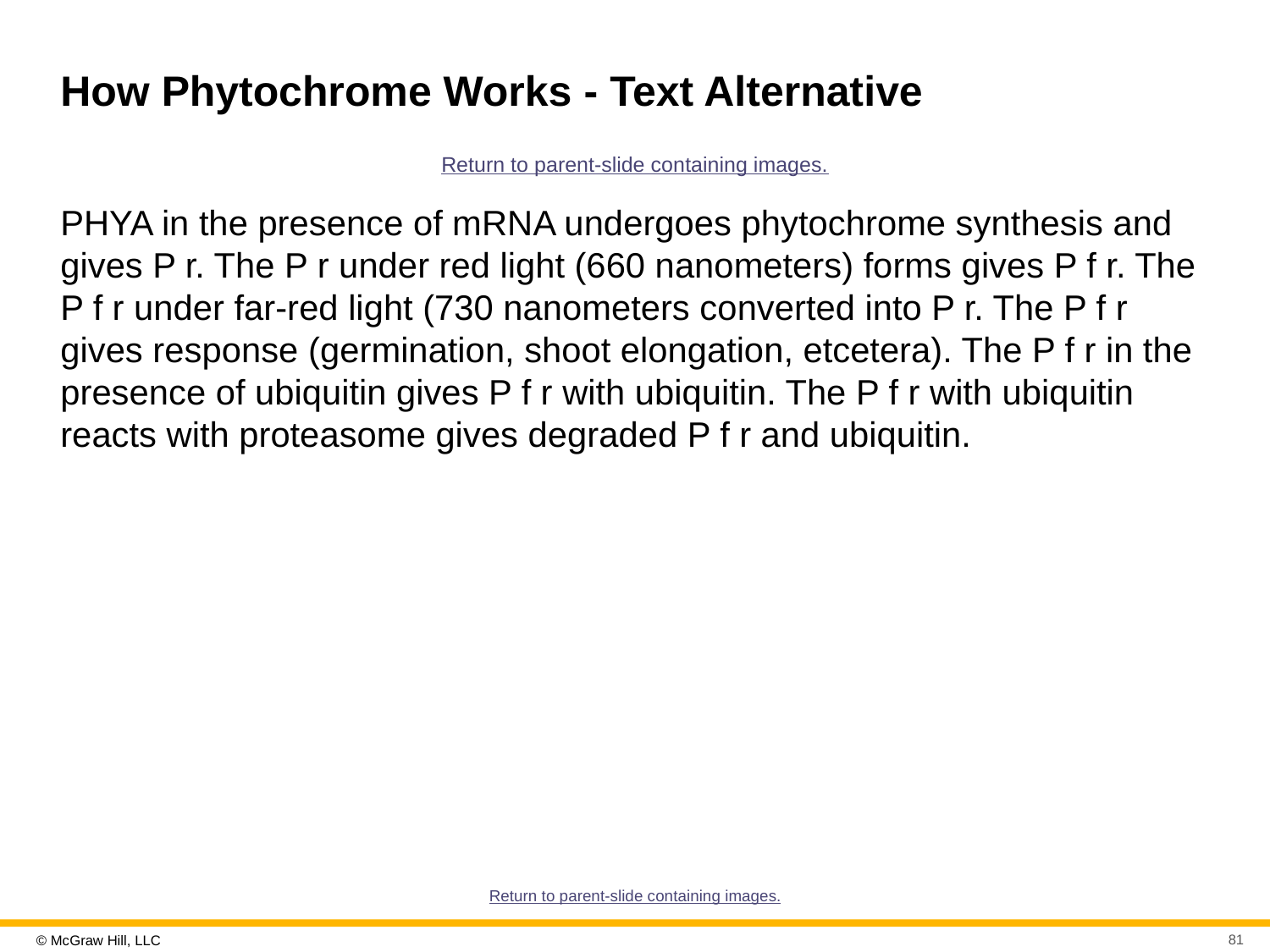

# How Phytochrome Works - Text Alternative
Return to parent-slide containing images.
PHYA in the presence of mRNA undergoes phytochrome synthesis and gives P r. The P r under red light (660 nanometers) forms gives P f r. The P f r under far-red light (730 nanometers converted into P r. The P f r gives response (germination, shoot elongation, etcetera). The P f r in the presence of ubiquitin gives P f r with ubiquitin. The P f r with ubiquitin reacts with proteasome gives degraded P f r and ubiquitin.
Return to parent-slide containing images.
81